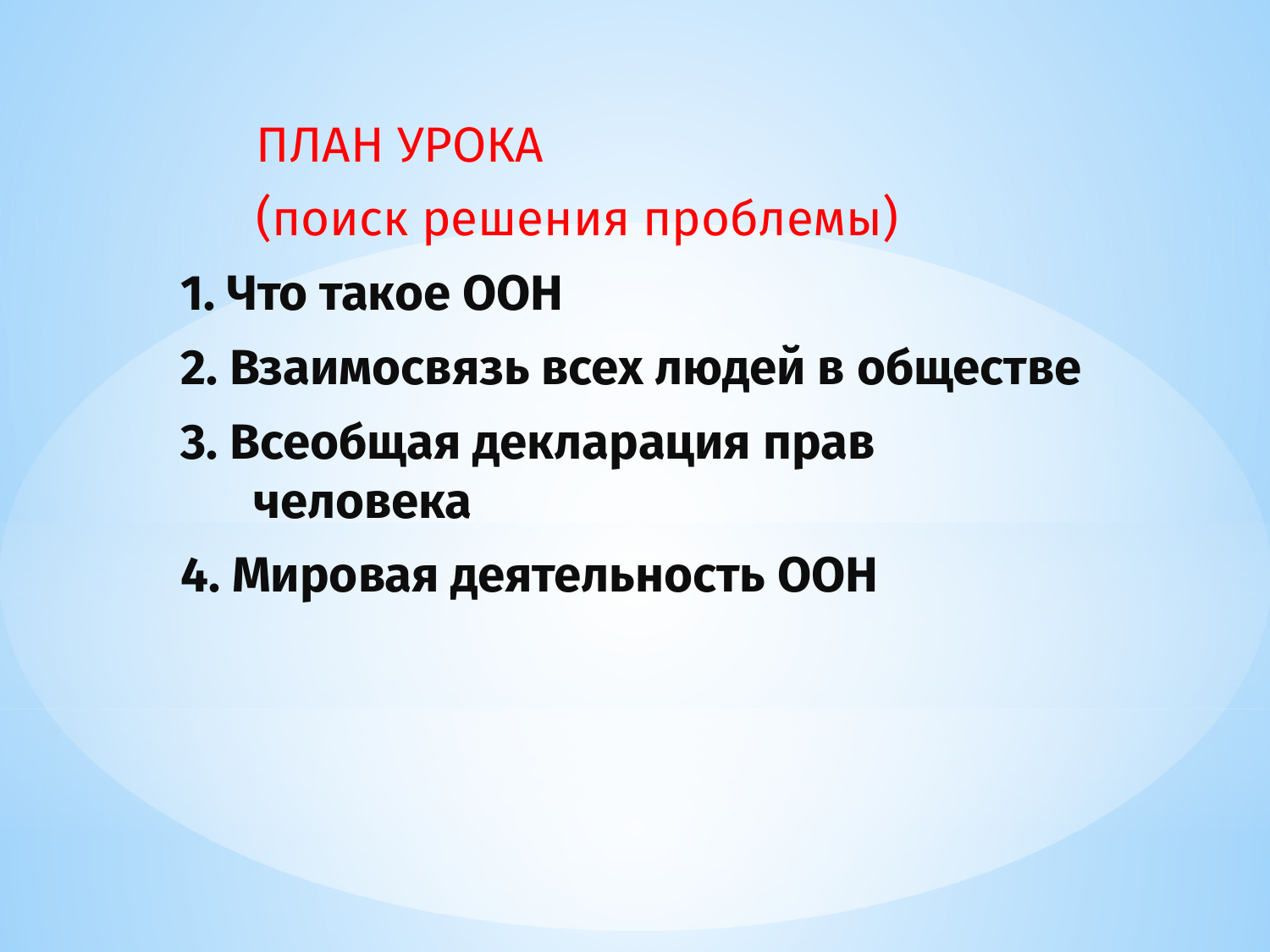

ПЛАН УРОКА
(поиск решения проблемы)
1. Что такое ООН
2. Взаимосвязь всех людей в обществе
3. Всеобщая декларация прав человека
4. Мировая деятельность ООН
#